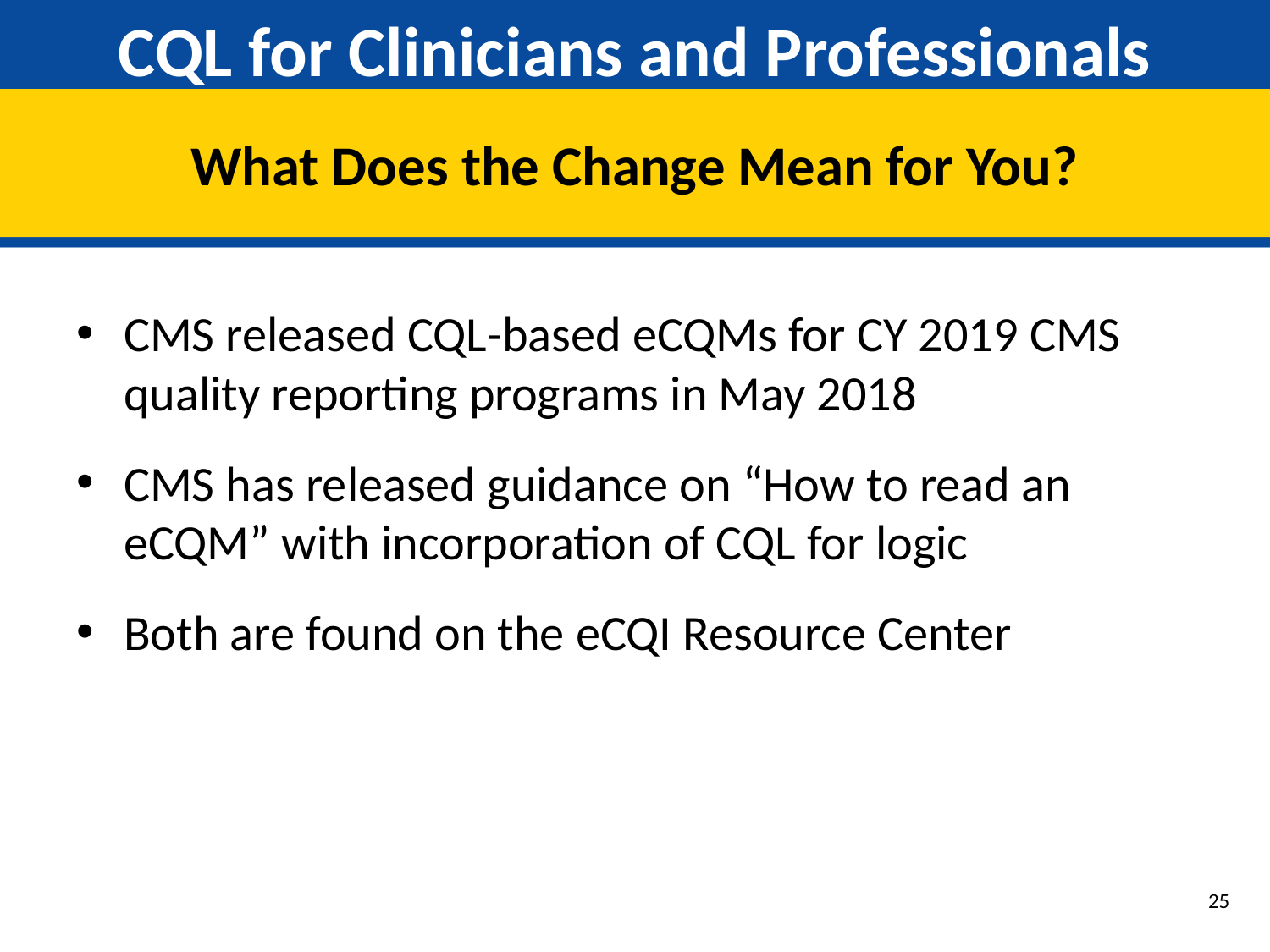

# CQL for Clinicians and Professionals
What Does the Change Mean for You?
CMS released CQL-based eCQMs for CY 2019 CMS quality reporting programs in May 2018
CMS has released guidance on “How to read an eCQM” with incorporation of CQL for logic
Both are found on the eCQI Resource Center